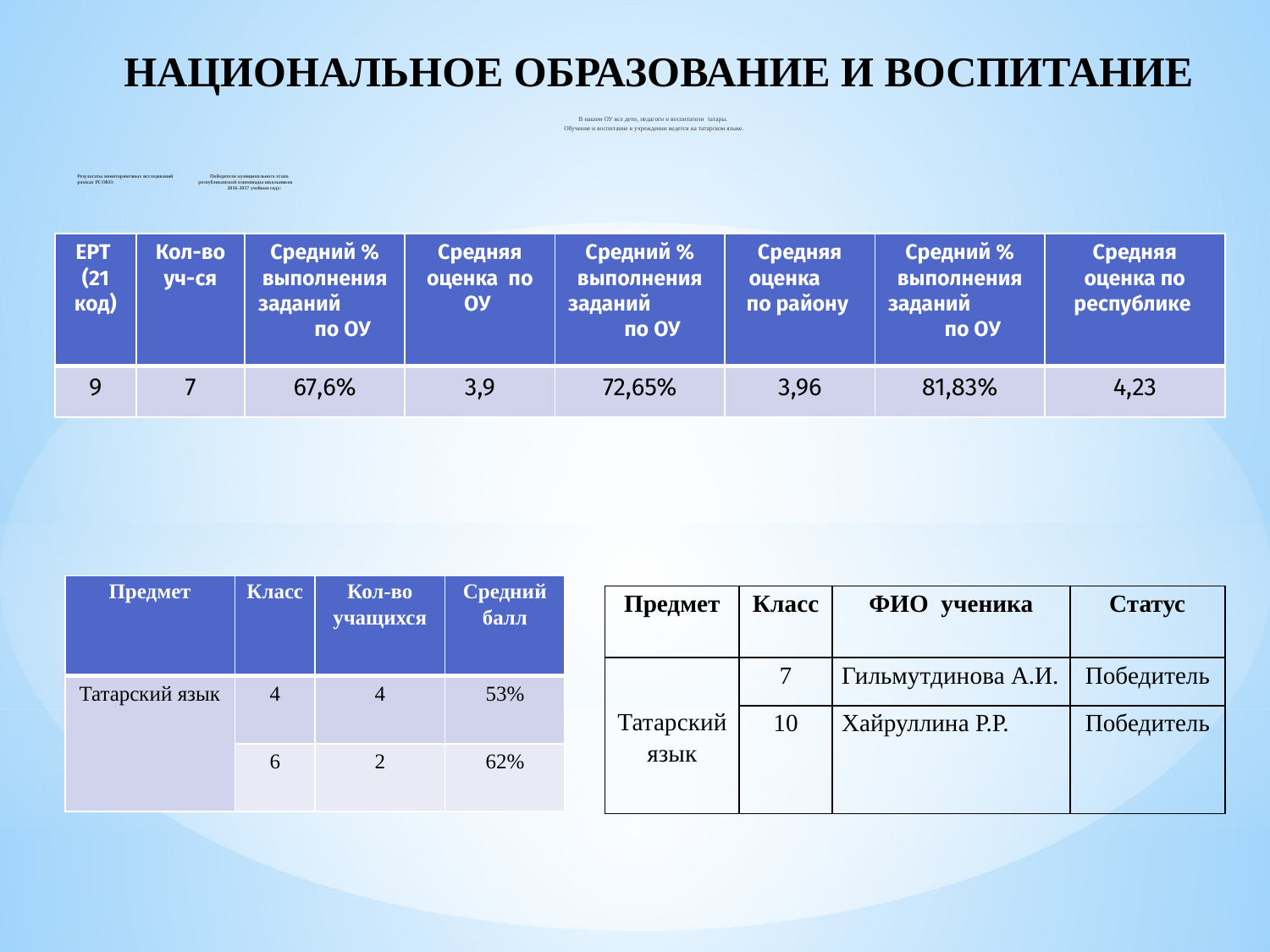

# НАЦИОНАЛЬНОЕ ОБРАЗОВАНИЕ И ВОСПИТАНИЕ

В нашем ОУ все дети, педагоги и воспитатели  татары.
Обучение и воспитание в учреждении ведется на татарском языке.

Результаты мониторинговых исследований                             Победители муниципального этапа
рамках РСОКО:                                                                  республиканской олимпиады школьников
                                                                                                                      2016-2017 учебном году:

| ЕРТ (21 код) | Кол-во уч-ся | Средний % выполнения заданий по ОУ | Средняя оценка по ОУ | Средний % выполнения заданий по ОУ | Средняя оценка по району | Средний % выполнения заданий по ОУ | Средняя оценка по республике |
| --- | --- | --- | --- | --- | --- | --- | --- |
| 9 | 7 | 67,6% | 3,9 | 72,65% | 3,96 | 81,83% | 4,23 |
| Предмет | Класс | Кол-во учащихся | Средний балл |
| --- | --- | --- | --- |
| Татарский язык | 4 | 4 | 53% |
|  | 6 | 2 | 62% |
| Предмет | Класс | ФИО ученика | Статус |
| --- | --- | --- | --- |
| Татарский язык | 7 | Гильмутдинова А.И. | Победитель |
|  | 10 | Хайруллина Р.Р. | Победитель |